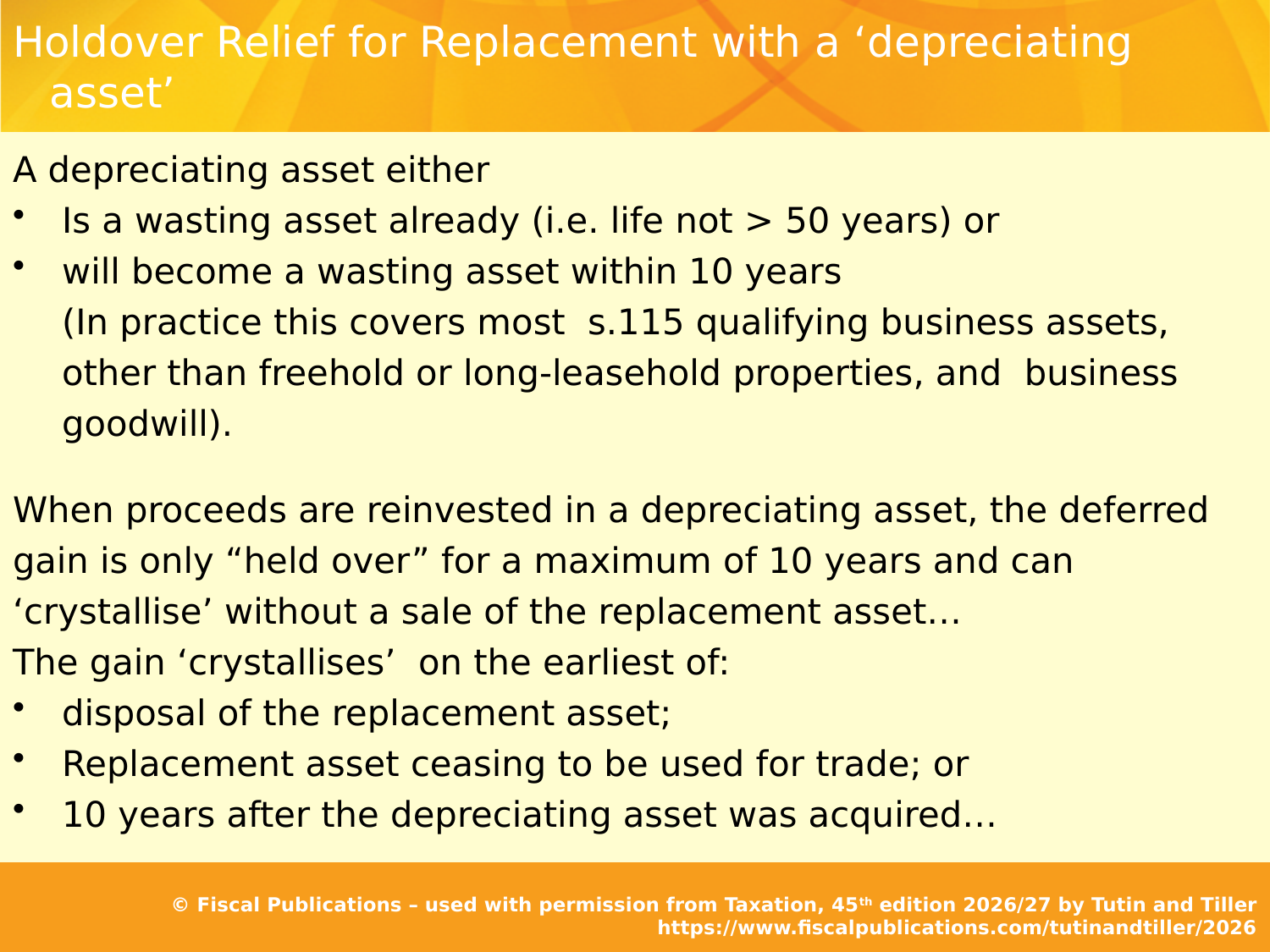

# Holdover Relief for Replacement with a ‘depreciating asset’
A depreciating asset either
Is a wasting asset already (i.e. life not > 50 years) or
will become a wasting asset within 10 years
	(In practice this covers most  s.115 qualifying business assets, other than freehold or long-leasehold properties, and  business goodwill).

When proceeds are reinvested in a depreciating asset, the deferred gain is only “held over” for a maximum of 10 years and can ‘crystallise’ without a sale of the replacement asset…
The gain ‘crystallises’  on the earliest of:
disposal of the replacement asset;
Replacement asset ceasing to be used for trade; or
10 years after the depreciating asset was acquired…